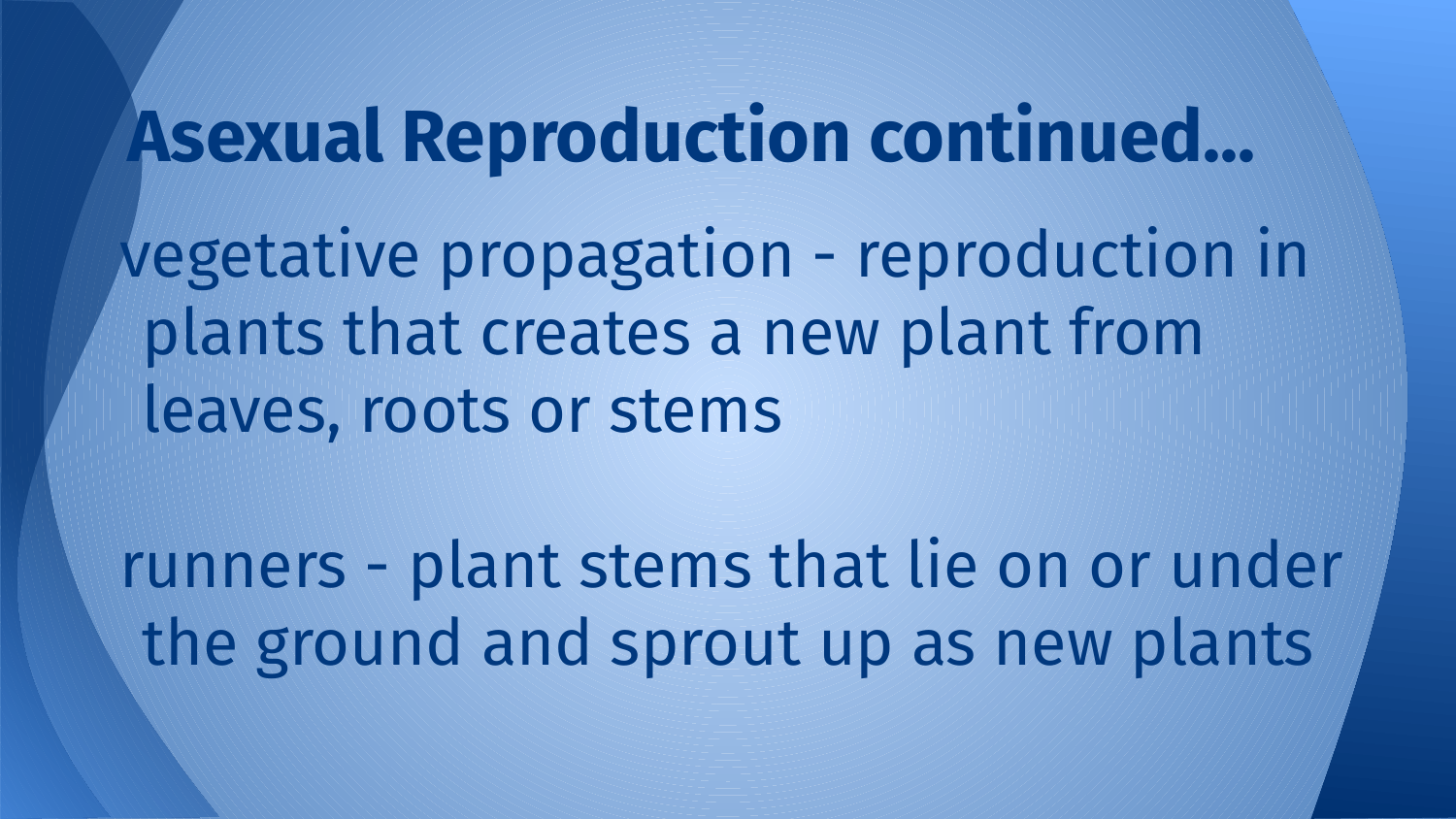

# Asexual Reproduction continued...
vegetative propagation - reproduction in plants that creates a new plant from leaves, roots or stems

runners - plant stems that lie on or under the ground and sprout up as new plants